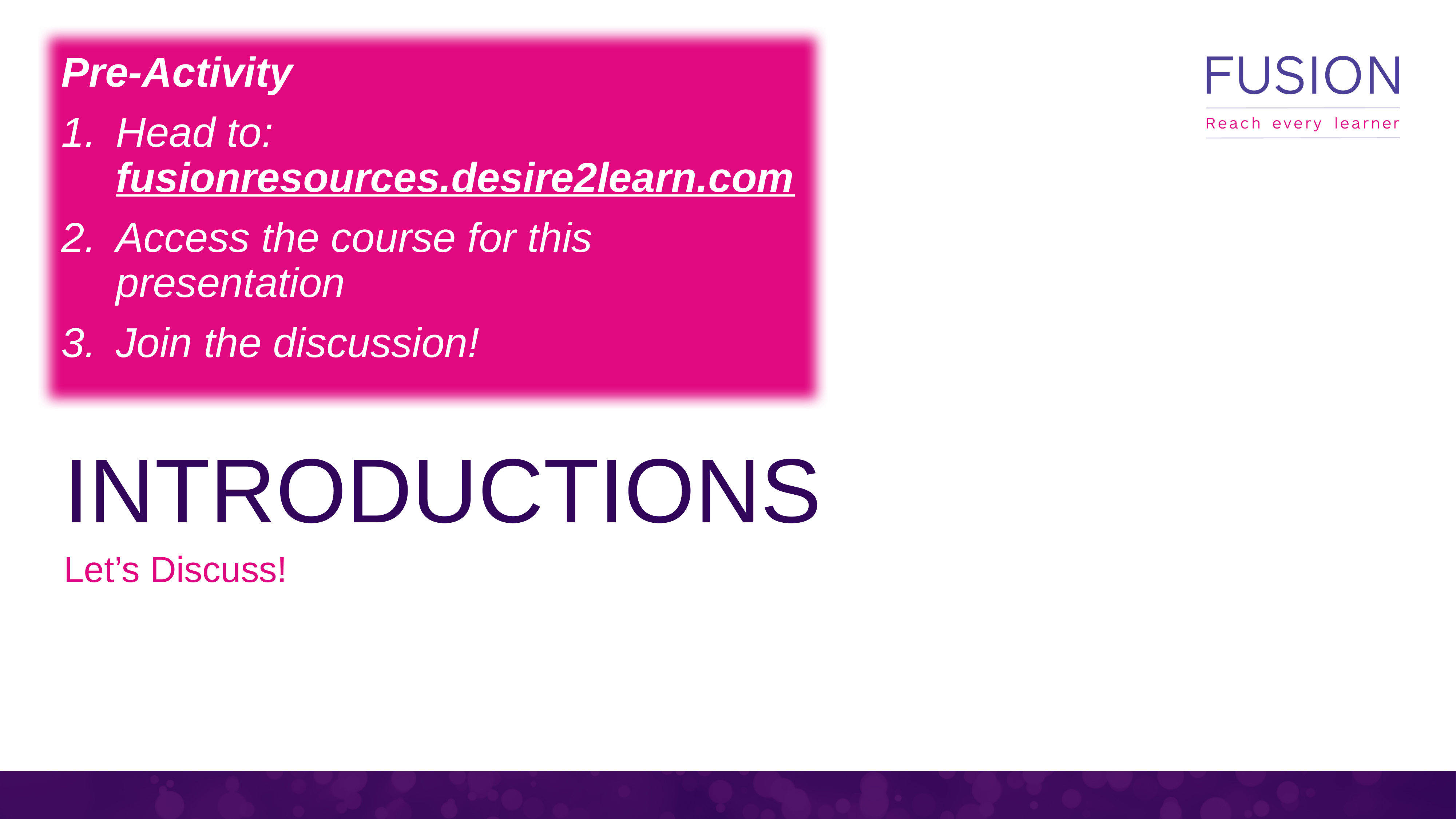

Pre-Activity
Head to: fusionresources.desire2learn.com
Access the course for this presentation
Join the discussion!

# INTRODUCTIONS
Let’s Discuss!